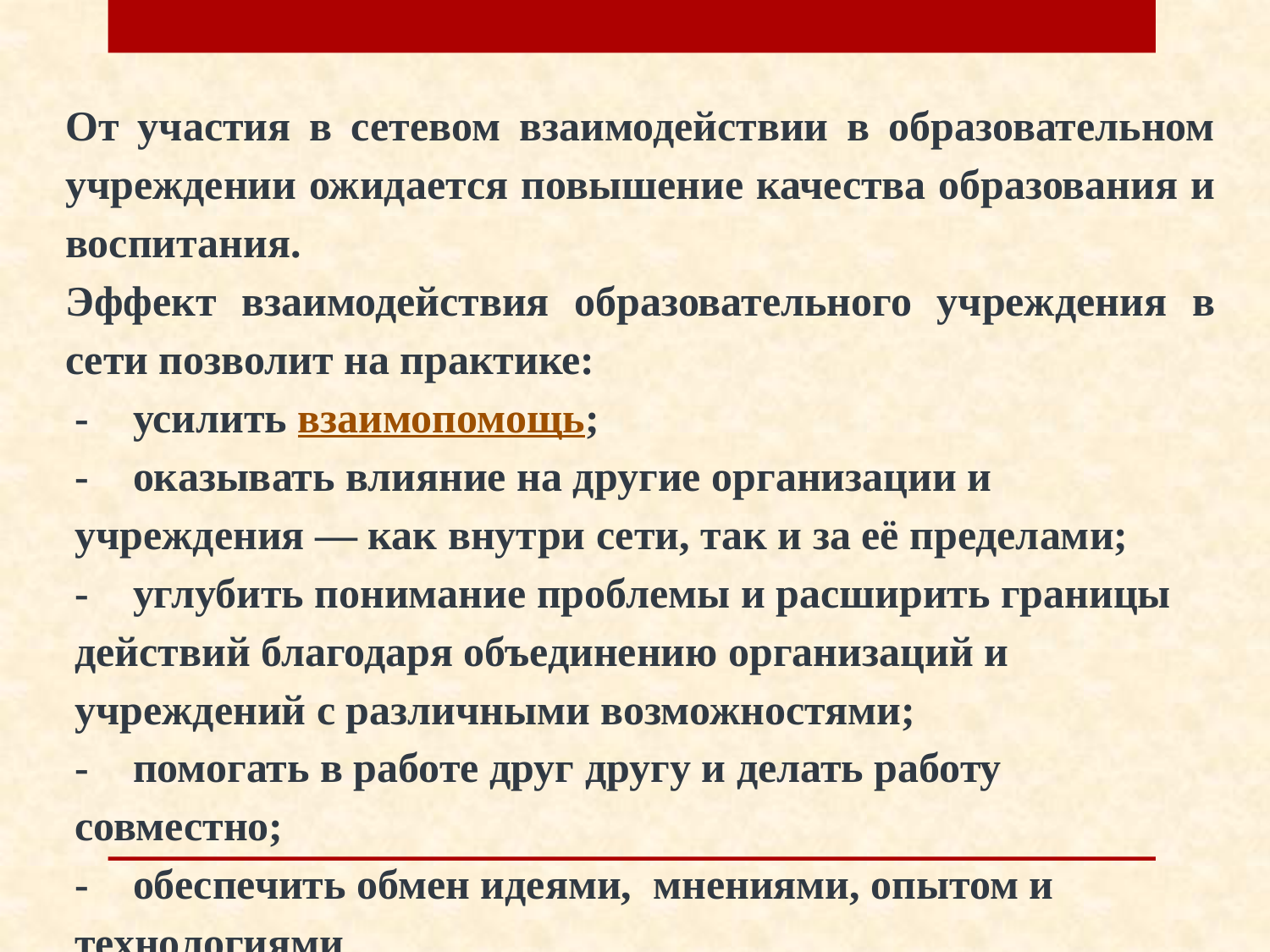

От участия в сетевом взаимодействии в образовательном учреждении ожидается повышение качества образования и воспитания.
Эффект взаимодействия образовательного учреждения в сети позволит на практике:
-	усилить взаимопомощь;
-	оказывать влияние на другие организации и учреждения — как внутри сети, так и за её пределами;
-	углубить понимание проблемы и расширить границы действий благодаря объединению организаций и учреждений с различными возможностями;
-	помогать в работе друг другу и делать работу совместно;
-	обеспечить обмен идеями,  мнениями, опытом и технологиями